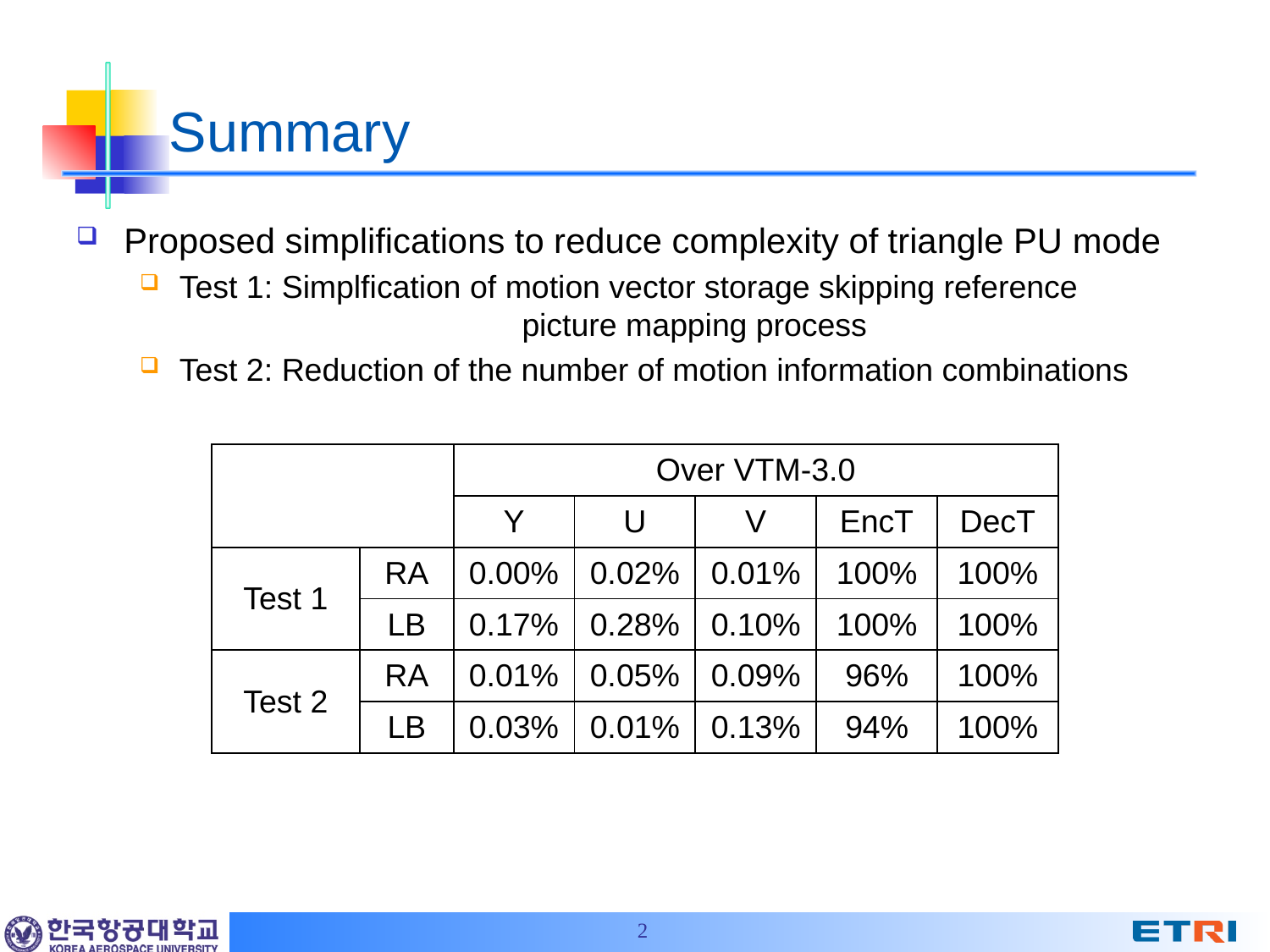

# Summary
Proposed simplifications to reduce complexity of triangle PU mode
Test 1: Simplfication of motion vector storage skipping reference 		          picture mapping process
Test 2: Reduction of the number of motion information combinations

|  |  | Over VTM-3.0 |  |  |  |  |
| --- | --- | --- | --- | --- | --- | --- |
|  |  | Y | U | V | EncT | DecT |
| Test 1 | RA | 0.00% | 0.02% | 0.01% | 100% | 100% |
|  | LB | 0.17% | 0.28% | 0.10% | 100% | 100% |
| Test 2 | RA | 0.01% | 0.05% | 0.09% | 96% | 100% |
|  | LB | 0.03% | 0.01% | 0.13% | 94% | 100% |